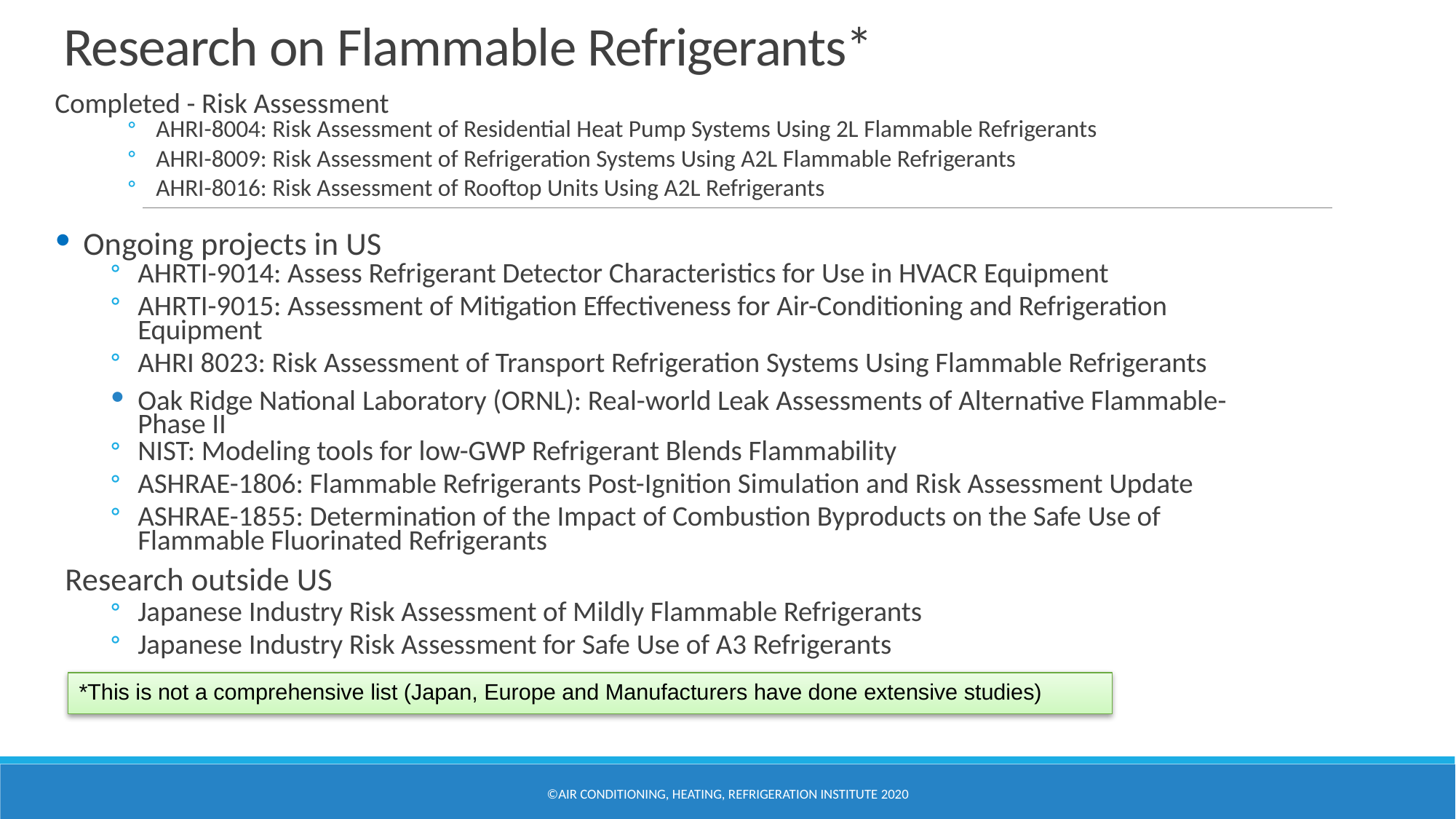

# Research on Flammable Refrigerants*
Completed - Risk Assessment
AHRI-8004: Risk Assessment of Residential Heat Pump Systems Using 2L Flammable Refrigerants
AHRI-8009: Risk Assessment of Refrigeration Systems Using A2L Flammable Refrigerants
AHRI-8016: Risk Assessment of Rooftop Units Using A2L Refrigerants

Ongoing projects in US
AHRTI-9014: Assess Refrigerant Detector Characteristics for Use in HVACR Equipment
AHRTI-9015: Assessment of Mitigation Effectiveness for Air-Conditioning and Refrigeration Equipment
AHRI 8023: Risk Assessment of Transport Refrigeration Systems Using Flammable Refrigerants
Oak Ridge National Laboratory (ORNL): Real-world Leak Assessments of Alternative Flammable-Phase II
NIST: Modeling tools for low-GWP Refrigerant Blends Flammability
ASHRAE-1806: Flammable Refrigerants Post-Ignition Simulation and Risk Assessment Update
ASHRAE-1855: Determination of the Impact of Combustion Byproducts on the Safe Use of Flammable Fluorinated Refrigerants
Research outside US
Japanese Industry Risk Assessment of Mildly Flammable Refrigerants
Japanese Industry Risk Assessment for Safe Use of A3 Refrigerants

*This is not a comprehensive list (Japan, Europe and Manufacturers have done extensive studies)
©Air Conditioning, Heating, Refrigeration Institute 2020